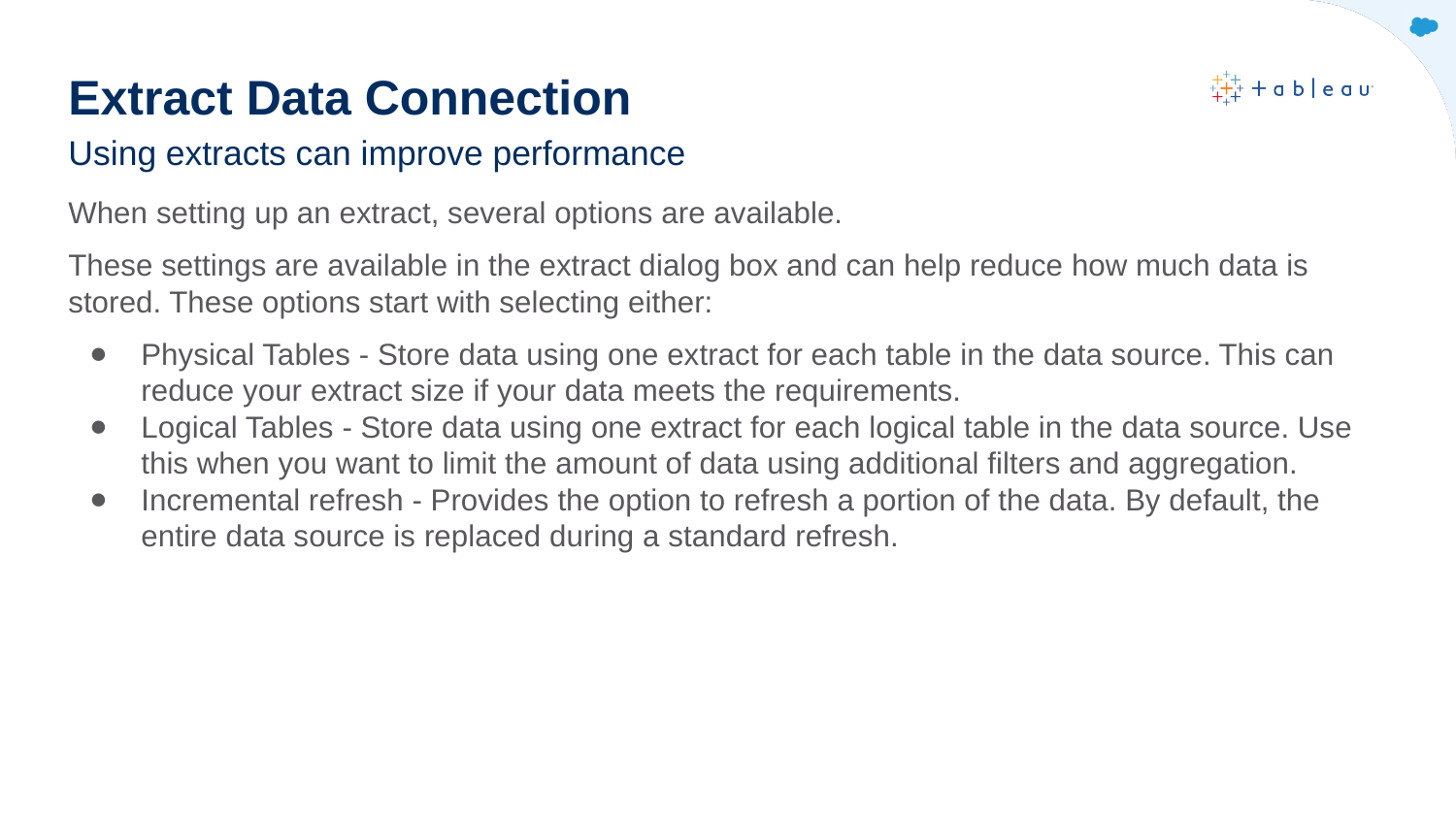

# Extract Data Connection
Using extracts can improve performance
When setting up an extract, several options are available.
These settings are available in the extract dialog box and can help reduce how much data is stored. These options start with selecting either:
Physical Tables - Store data using one extract for each table in the data source. This can reduce your extract size if your data meets the requirements.
Logical Tables - Store data using one extract for each logical table in the data source. Use this when you want to limit the amount of data using additional filters and aggregation.
Incremental refresh - Provides the option to refresh a portion of the data. By default, the entire data source is replaced during a standard refresh.